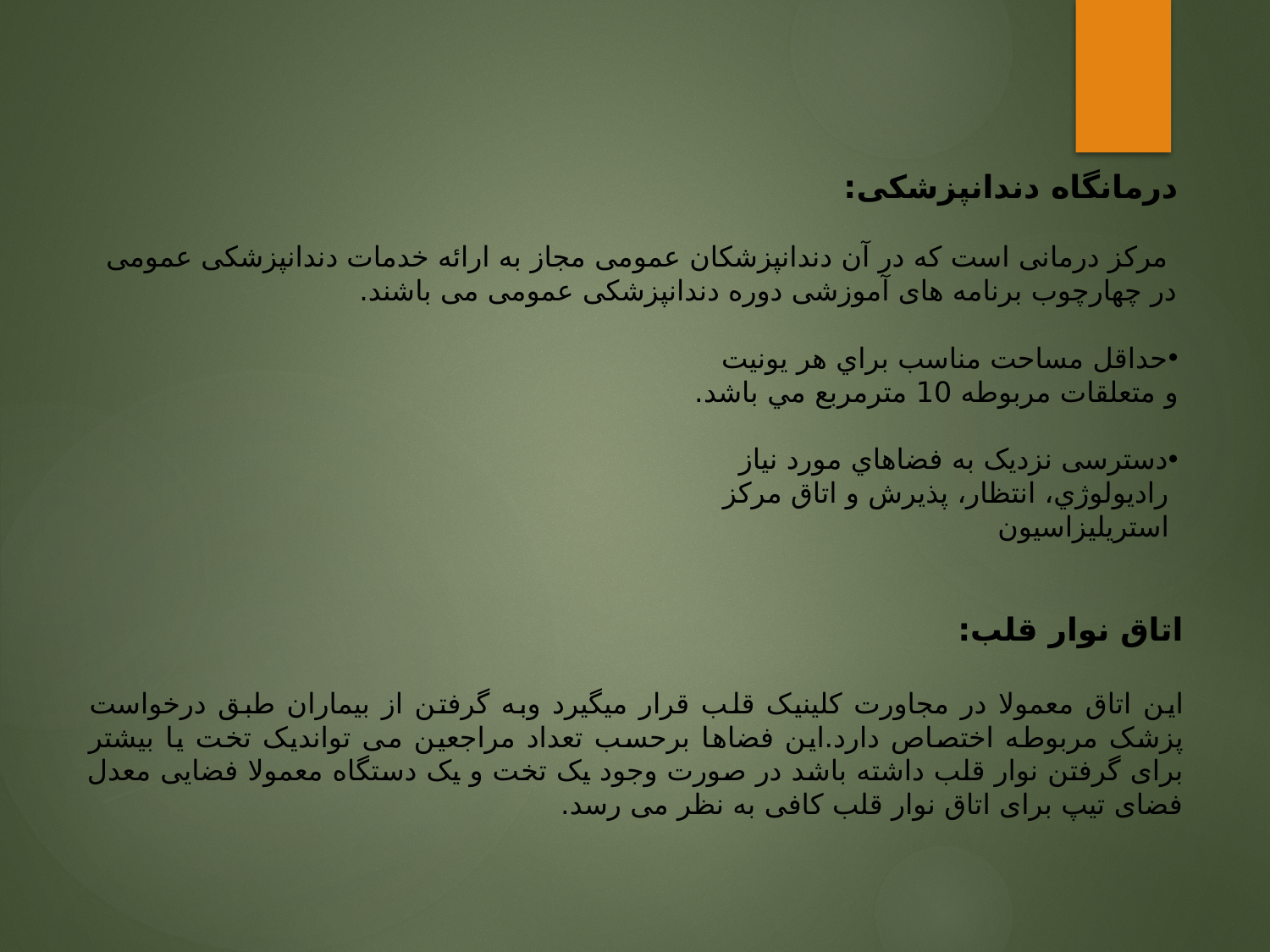

درمانگاه دندانپزشکی:

 مرکز درمانی است که در آن دندانپزشکان عمومی مجاز به ارائه خدمات دندانپزشکی عمومی در چهارچوب برنامه های آموزشی دوره دندانپزشکی عمومی می باشند.

حداقل مساحت مناسب براي هر يونيت
و متعلقات مربوطه 10 مترمربع مي باشد.

دسترسی نزدیک به فضاهاي مورد نياز
 راديولوژي، انتظار، پذيرش و اتاق مرکز
 استريليزاسيون

اتاق نوار قلب:

این اتاق معمولا در مجاورت کلینیک قلب قرار میگیرد وبه گرفتن از بیماران طبق درخواست پزشک مربوطه اختصاص دارد.این فضاها برحسب تعداد مراجعین می تواندیک تخت یا بیشتر برای گرفتن نوار قلب داشته باشد در صورت وجود یک تخت و یک دستگاه معمولا فضایی معدل فضای تیپ برای اتاق نوار قلب کافی به نظر می رسد.